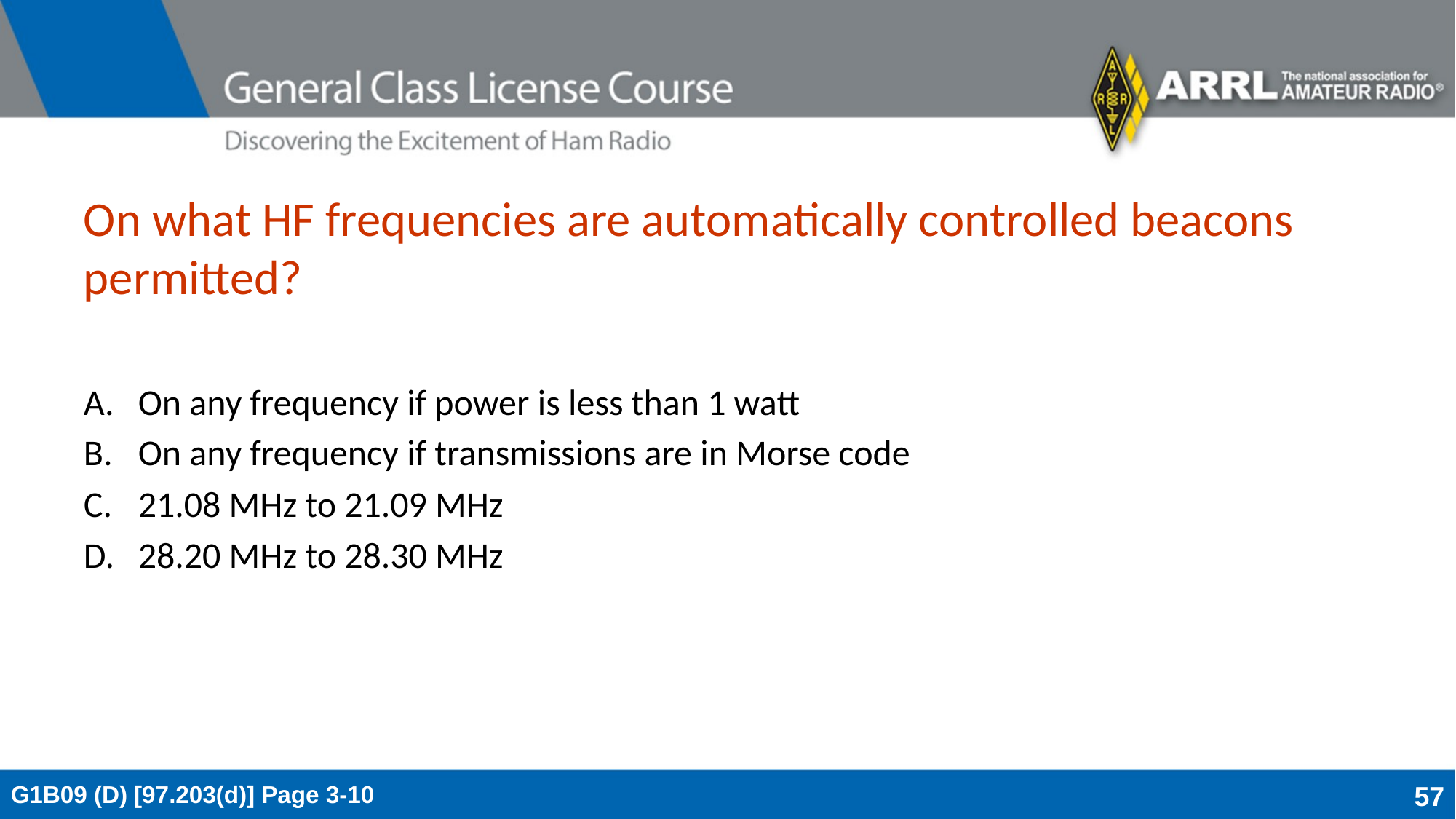

# On what HF frequencies are automatically controlled beacons permitted?
On any frequency if power is less than 1 watt
On any frequency if transmissions are in Morse code
21.08 MHz to 21.09 MHz
28.20 MHz to 28.30 MHz
G1B09 (D) [97.203(d)] Page 3-10
57